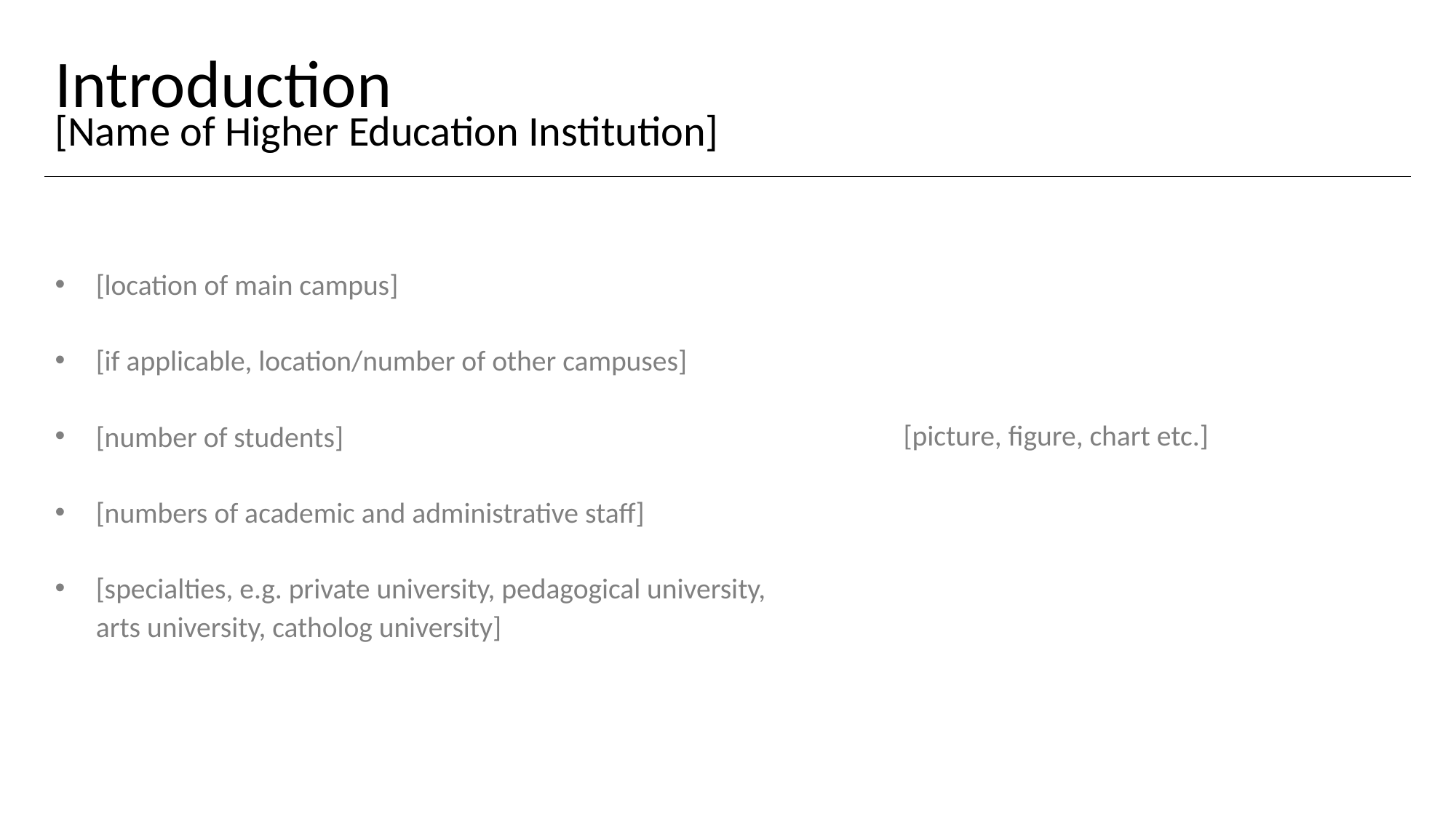

Introduction
[Name of Higher Education Institution]
[location of main campus]

[if applicable, location/number of other campuses]

[number of students]

[numbers of academic and administrative staff]

[specialties, e.g. private university, pedagogical university, arts university, catholog university]
[picture, figure, chart etc.]